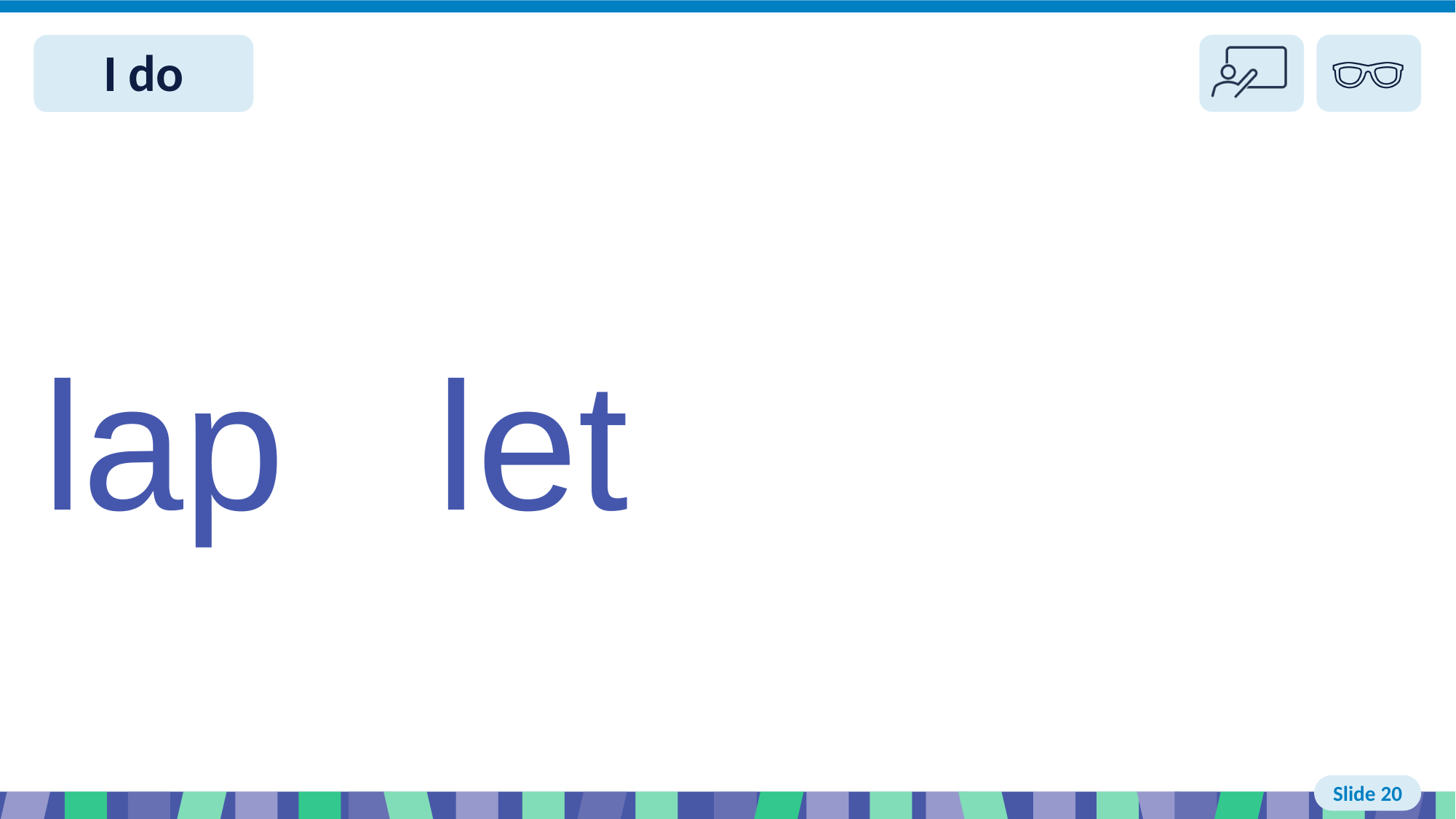

# Slide 20 I do read
lap   let